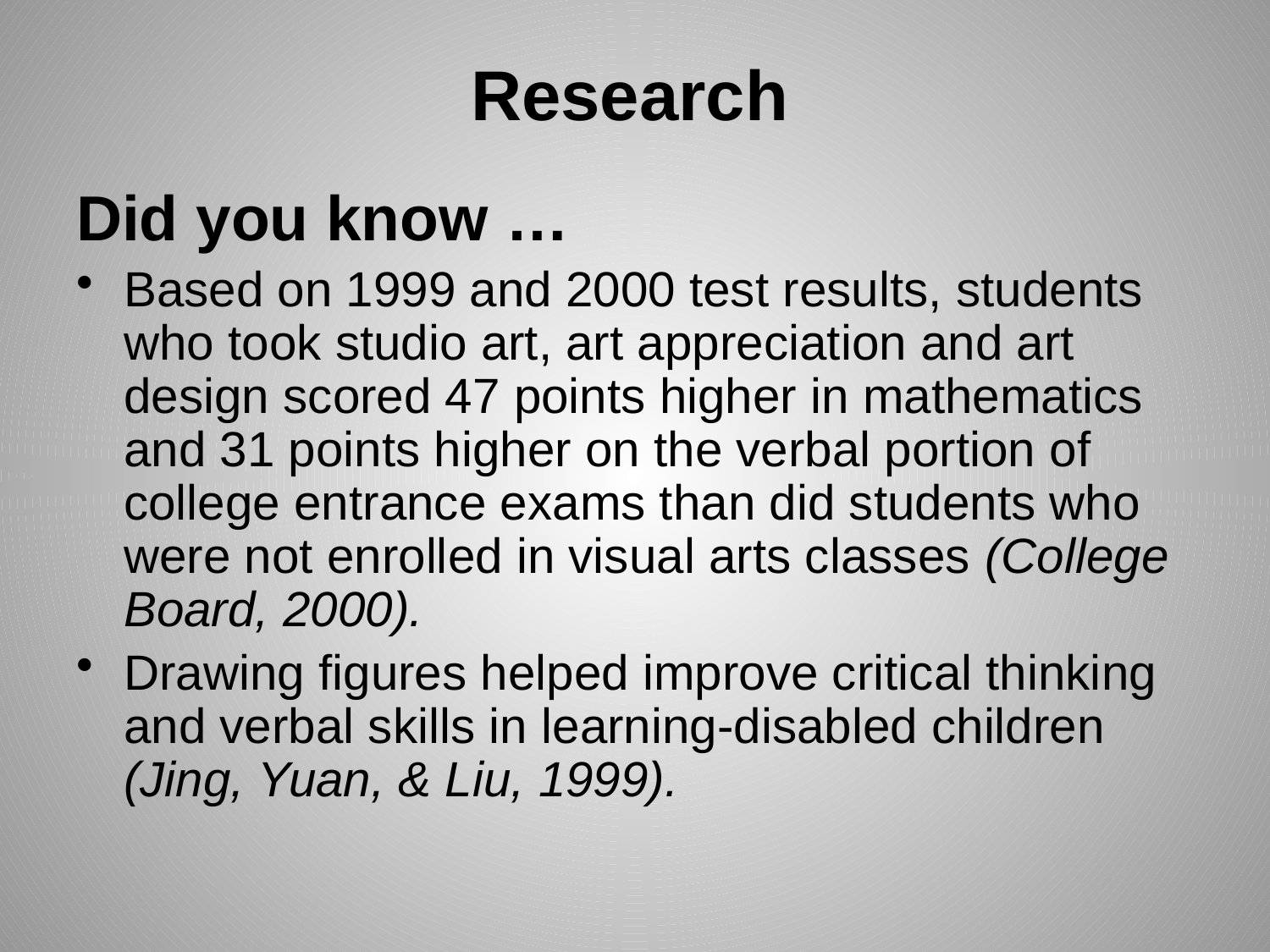

# Research
Did you know …
Based on 1999 and 2000 test results, students who took studio art, art appreciation and art design scored 47 points higher in mathematics and 31 points higher on the verbal portion of college entrance exams than did students who were not enrolled in visual arts classes (College Board, 2000).
Drawing figures helped improve critical thinking and verbal skills in learning-disabled children (Jing, Yuan, & Liu, 1999).